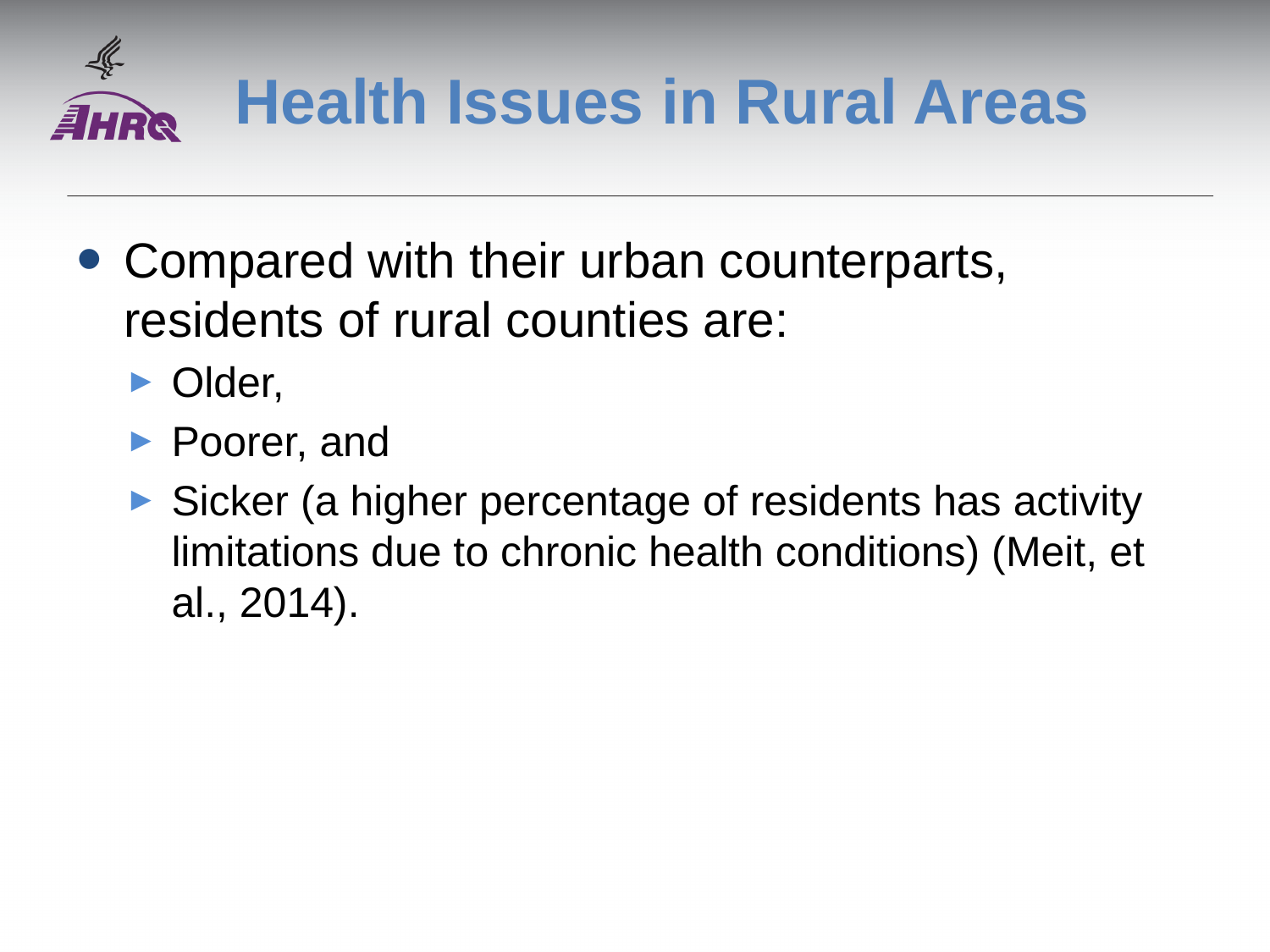

# Health Issues in Rural Areas
Compared with their urban counterparts, residents of rural counties are:
Older,
Poorer, and
Sicker (a higher percentage of residents has activity limitations due to chronic health conditions) (Meit, et al., 2014).